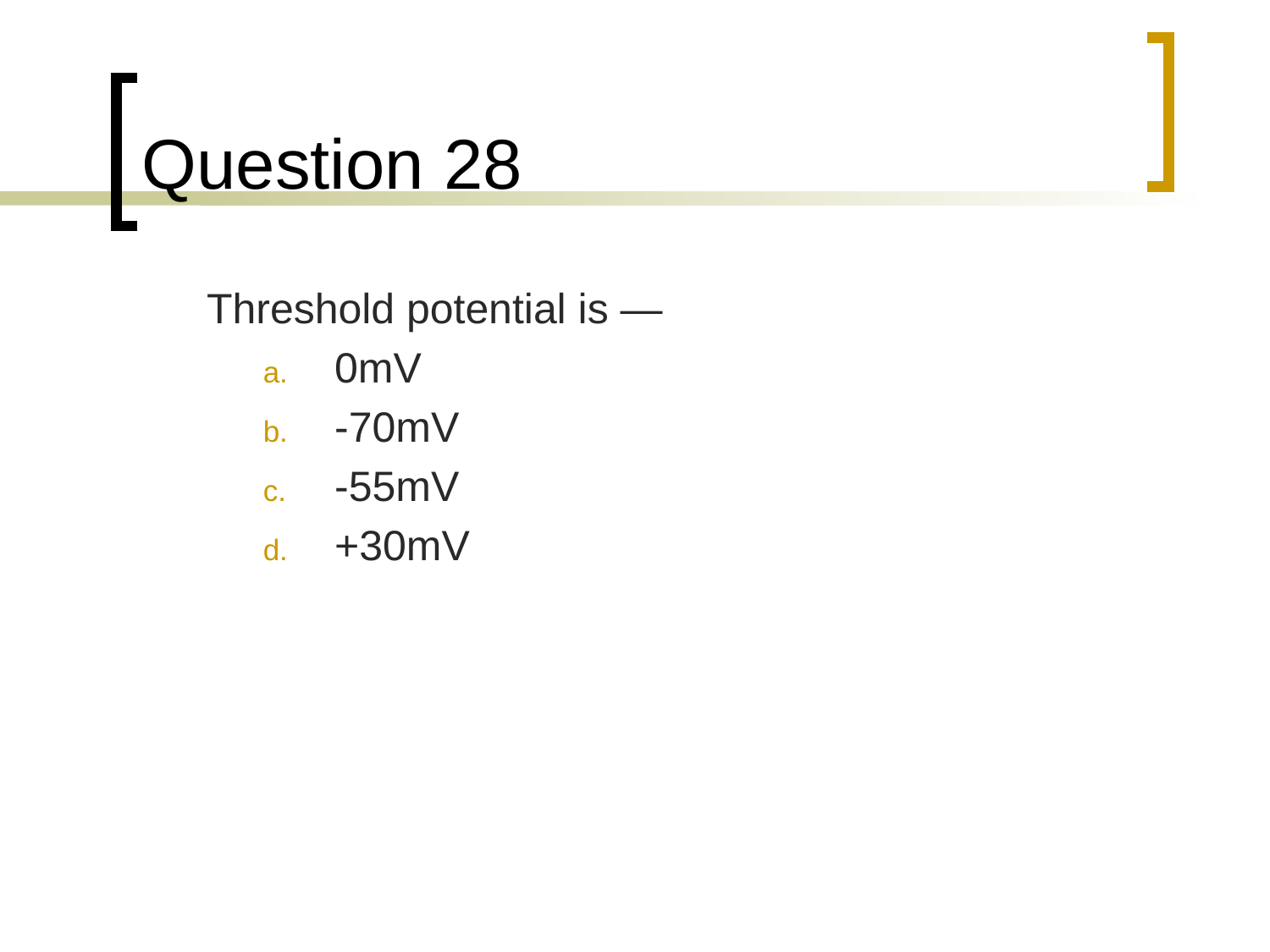

# Question 28
	Threshold potential is —
0mV
-70mV
-55mV
+30mV